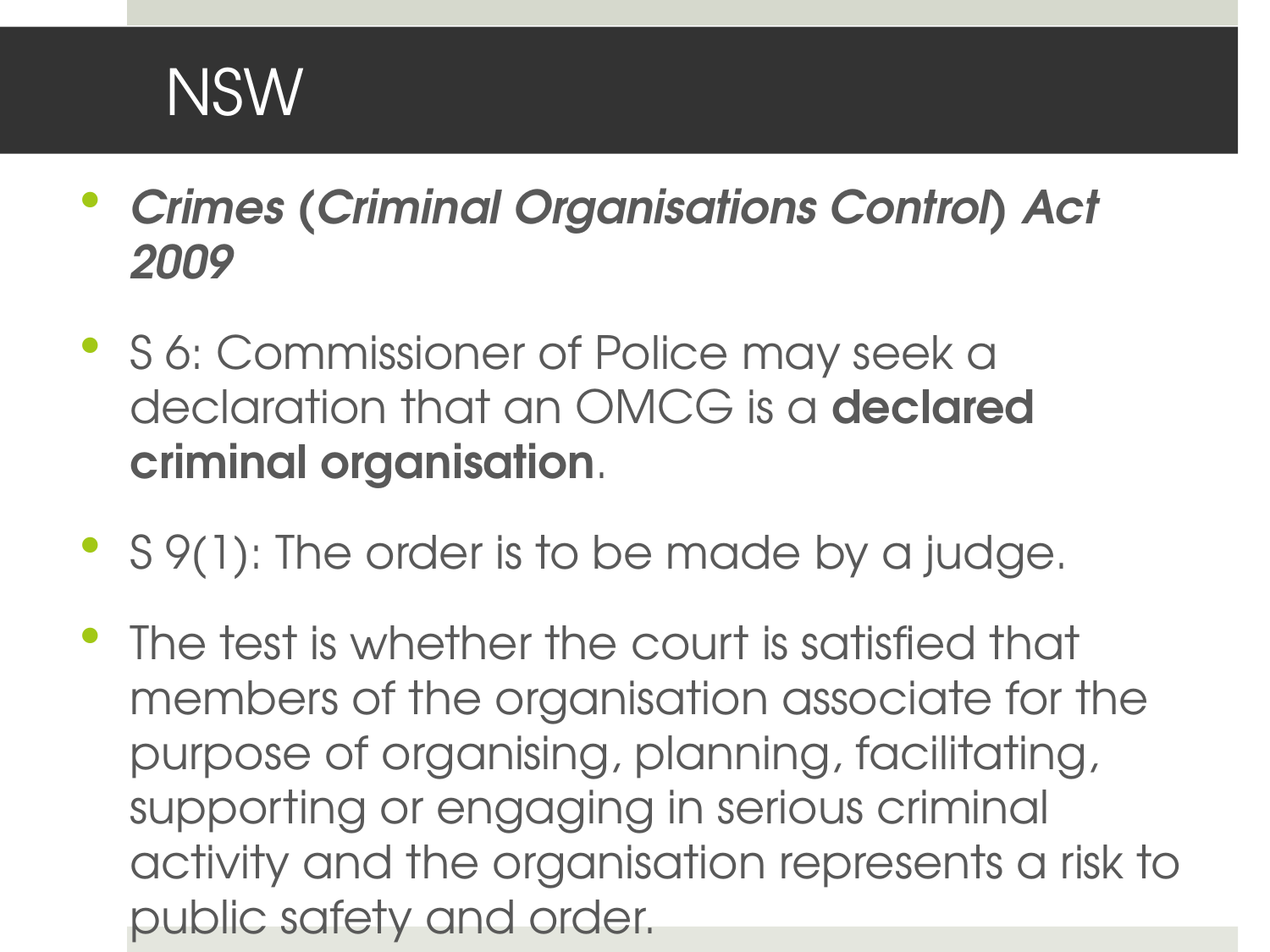

# NSW
Crimes (Criminal Organisations Control) Act 2009
S 6: Commissioner of Police may seek a declaration that an OMCG is a declared criminal organisation.
S 9(1): The order is to be made by a judge.
The test is whether the court is satisfied that members of the organisation associate for the purpose of organising, planning, facilitating, supporting or engaging in serious criminal activity and the organisation represents a risk to public safety and order.